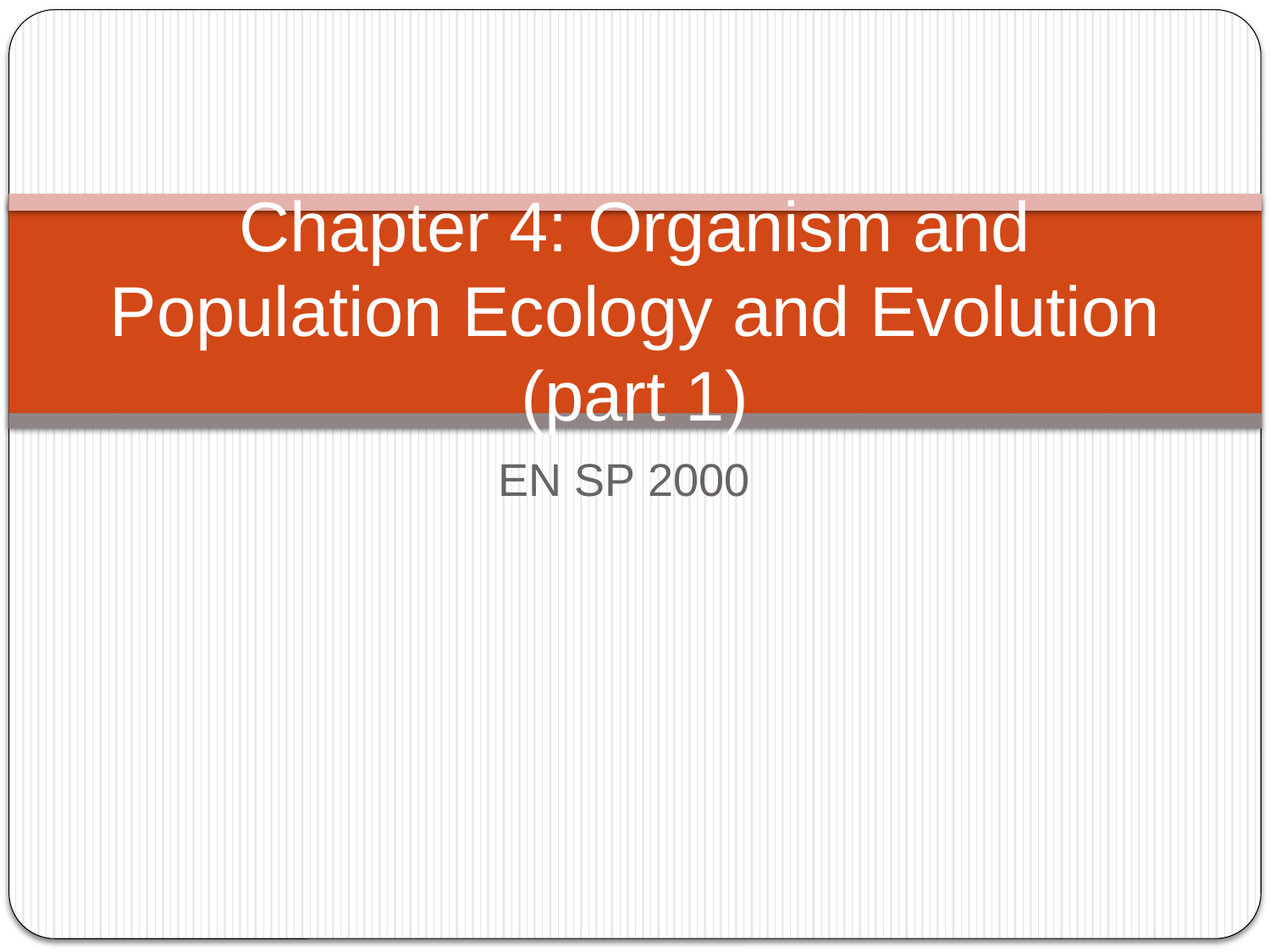

# Chapter 4: Organism and Population Ecology and Evolution (part 1)
EN SP 2000